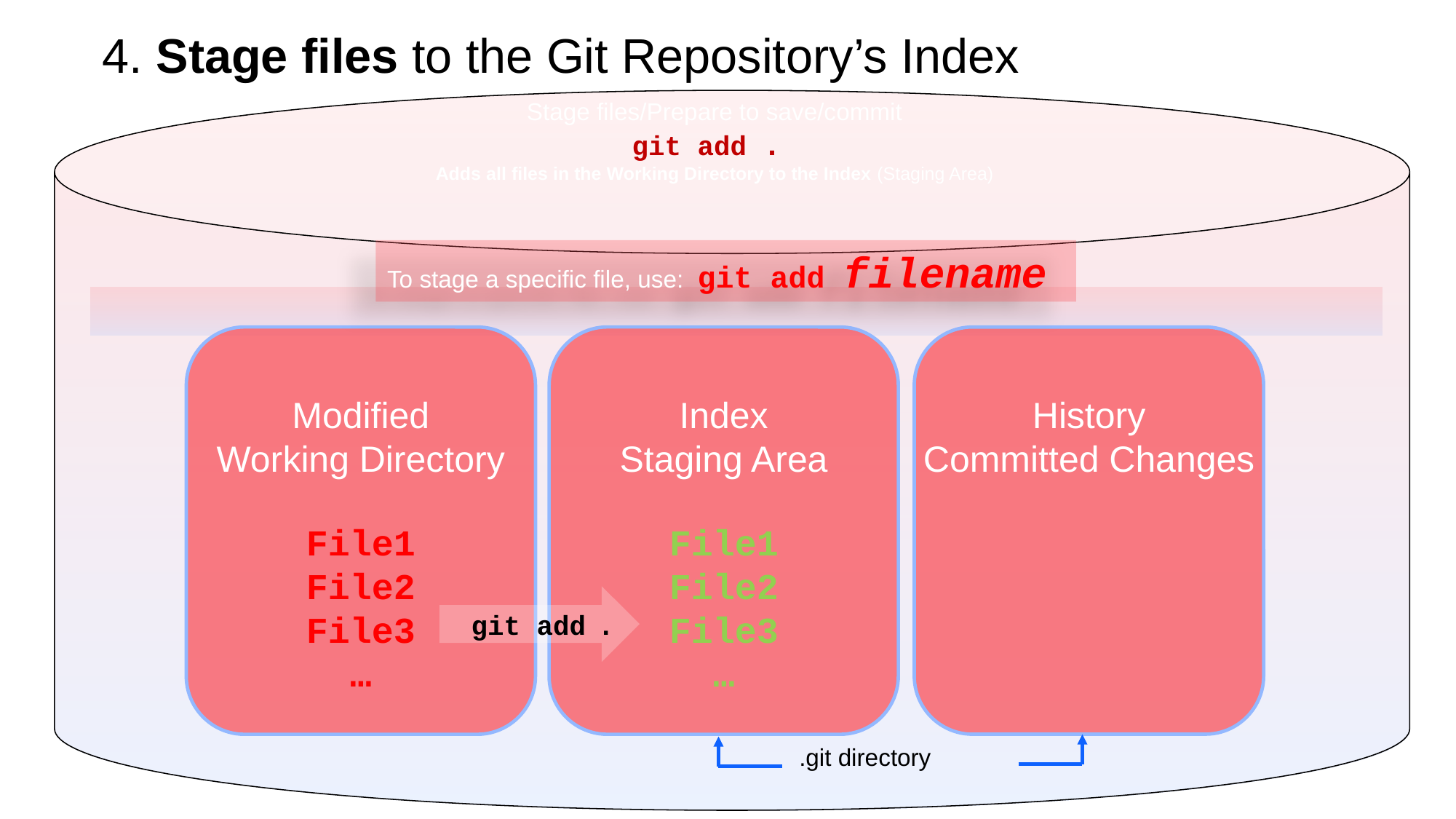

# 4. Stage files to the Git Repository’s Index

Stage files/Prepare to save/commit
git add .
Adds all files in the Working Directory to the Index (Staging Area)

To stage a specific file, use:  git add filename

History
Committed Changes

Modified
Working Directory

File1
File2
File3
…

Index
Staging Area

File1
File2
File3
…
git add .
.git directory